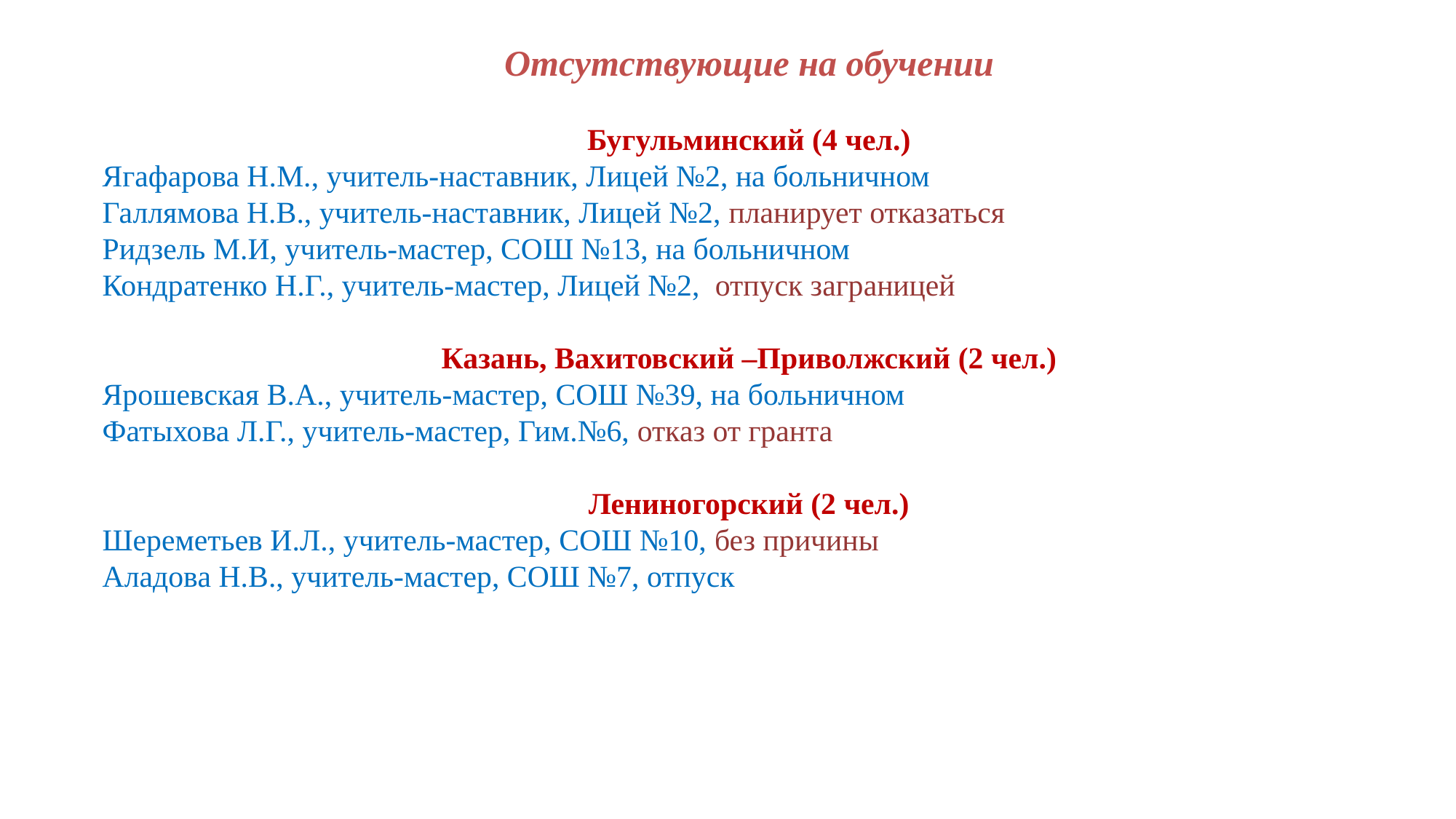

Отсутствующие на обучении

Бугульминский (4 чел.)
Ягафарова Н.М., учитель-наставник, Лицей №2, на больничном
Галлямова Н.В., учитель-наставник, Лицей №2, планирует отказаться
Ридзель М.И, учитель-мастер, СОШ №13, на больничном
Кондратенко Н.Г., учитель-мастер, Лицей №2,  отпуск заграницей

Казань, Вахитовский –Приволжский (2 чел.)
Ярошевская В.А., учитель-мастер, СОШ №39, на больничном
Фатыхова Л.Г., учитель-мастер, Гим.№6, отказ от гранта

Лениногорский (2 чел.)
Шереметьев И.Л., учитель-мастер, СОШ №10, без причины
Аладова Н.В., учитель-мастер, СОШ №7, отпуск